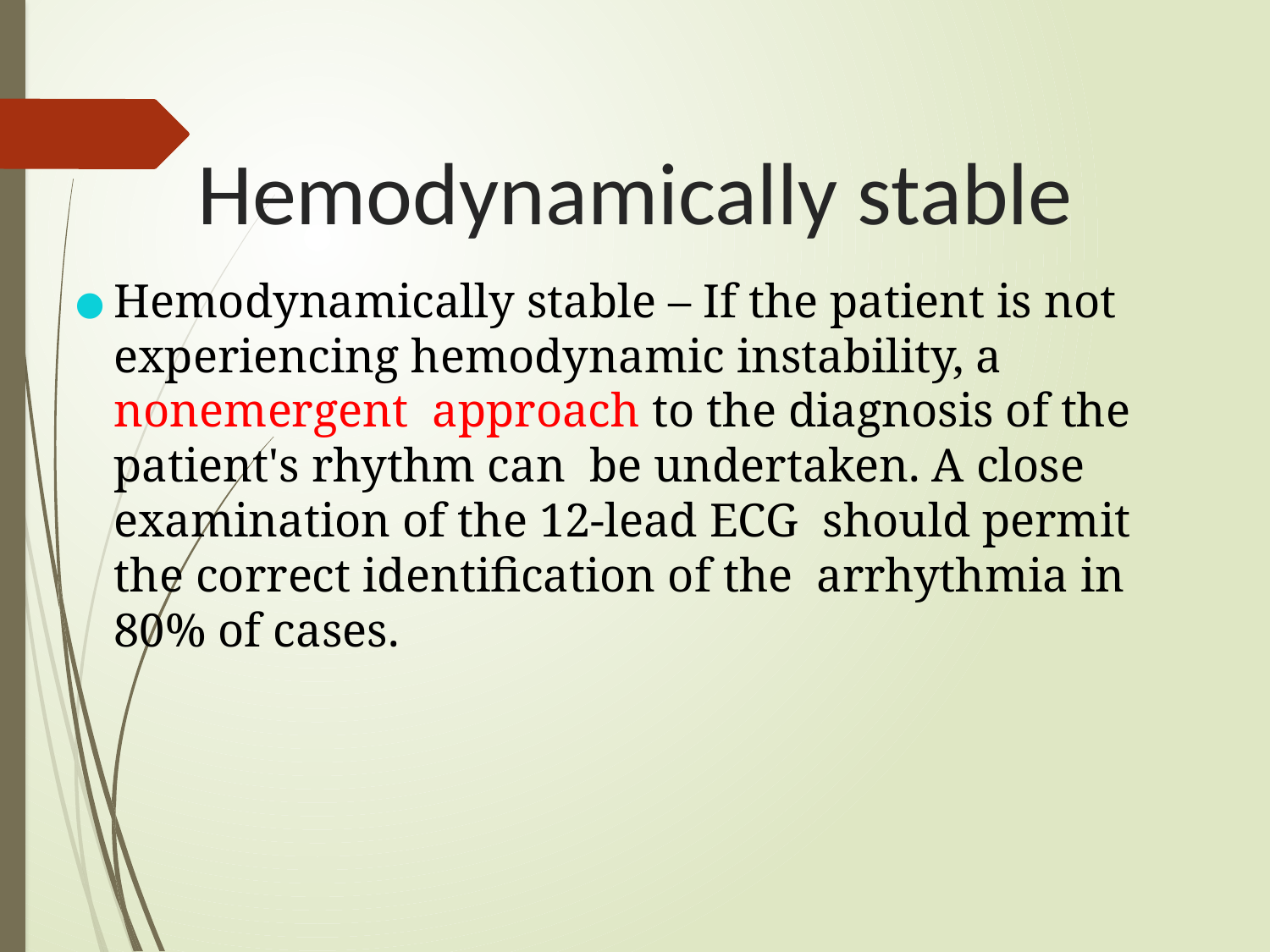

# Hemodynamically stable
Hemodynamically stable – If the patient is not  experiencing hemodynamic instability, a nonemergent  approach to the diagnosis of the patient's rhythm can  be undertaken. A close examination of the 12-lead ECG  should permit the correct identification of the  arrhythmia in 80% of cases.